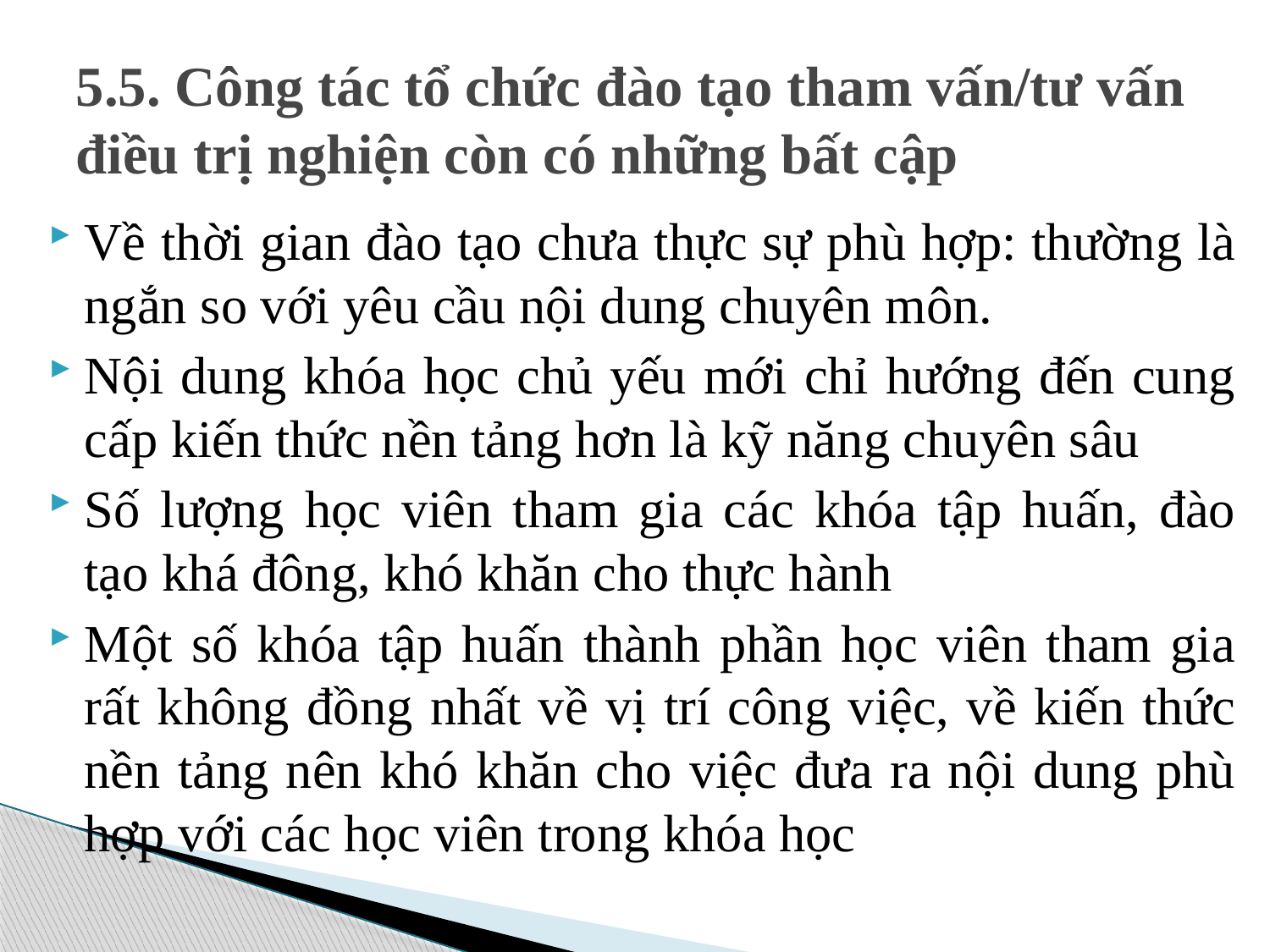

# 5.5. Công tác tổ chức đào tạo tham vấn/tư vấn điều trị nghiện còn có những bất cập
Về thời gian đào tạo chưa thực sự phù hợp: thường là ngắn so với yêu cầu nội dung chuyên môn.
Nội dung khóa học chủ yếu mới chỉ hướng đến cung cấp kiến thức nền tảng hơn là kỹ năng chuyên sâu
Số lượng học viên tham gia các khóa tập huấn, đào tạo khá đông, khó khăn cho thực hành
Một số khóa tập huấn thành phần học viên tham gia rất không đồng nhất về vị trí công việc, về kiến thức nền tảng nên khó khăn cho việc đưa ra nội dung phù hợp với các học viên trong khóa học